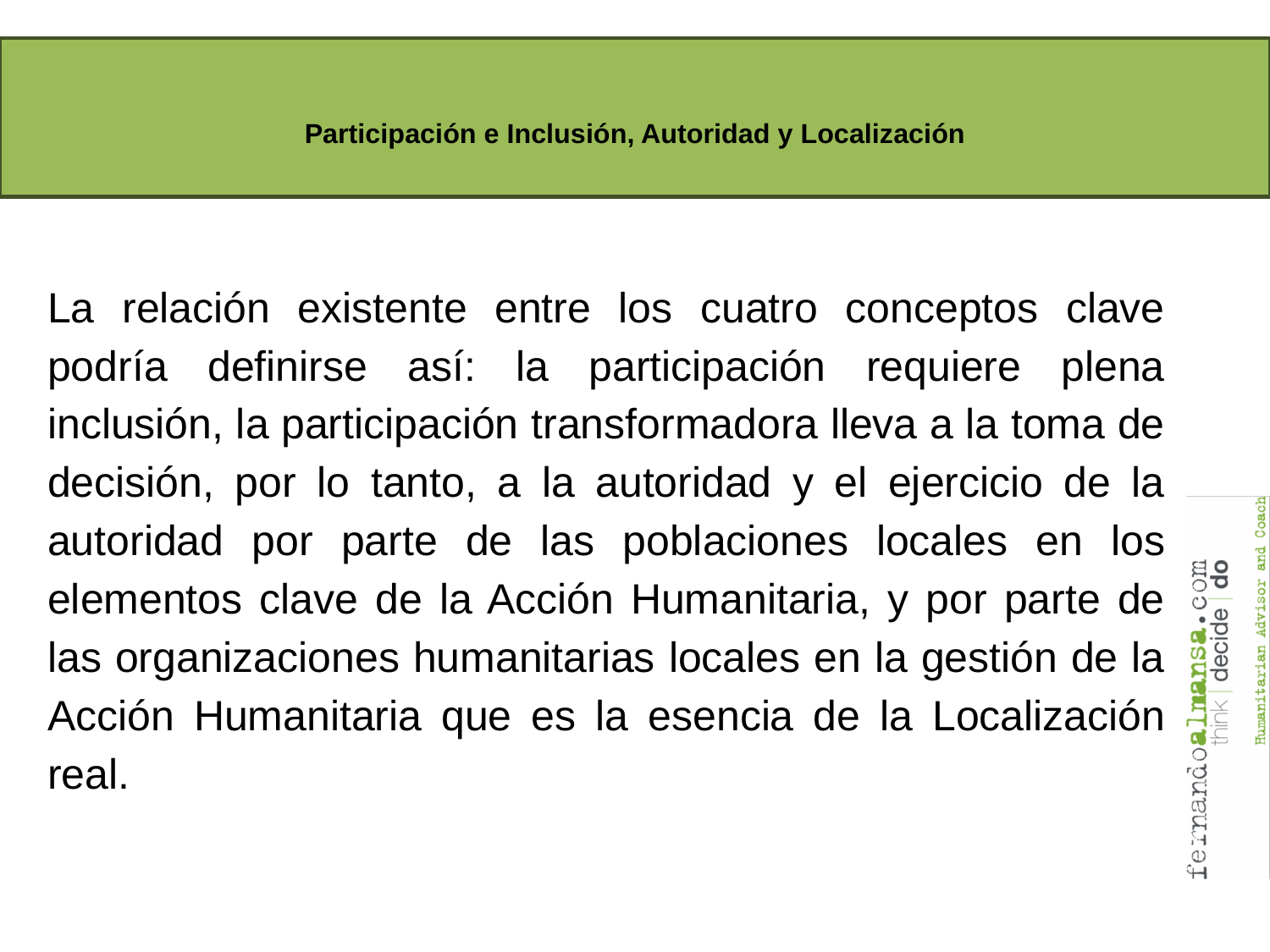

# Participación e Inclusión, Autoridad y Localización
La relación existente entre los cuatro conceptos clave podría definirse así: la participación requiere plena inclusión, la participación transformadora lleva a la toma de decisión, por lo tanto, a la autoridad y el ejercicio de la autoridad por parte de las poblaciones locales en los elementos clave de la Acción Humanitaria, y por parte de las organizaciones humanitarias locales en la gestión de la Acción Humanitaria que es la esencia de la Localización real.